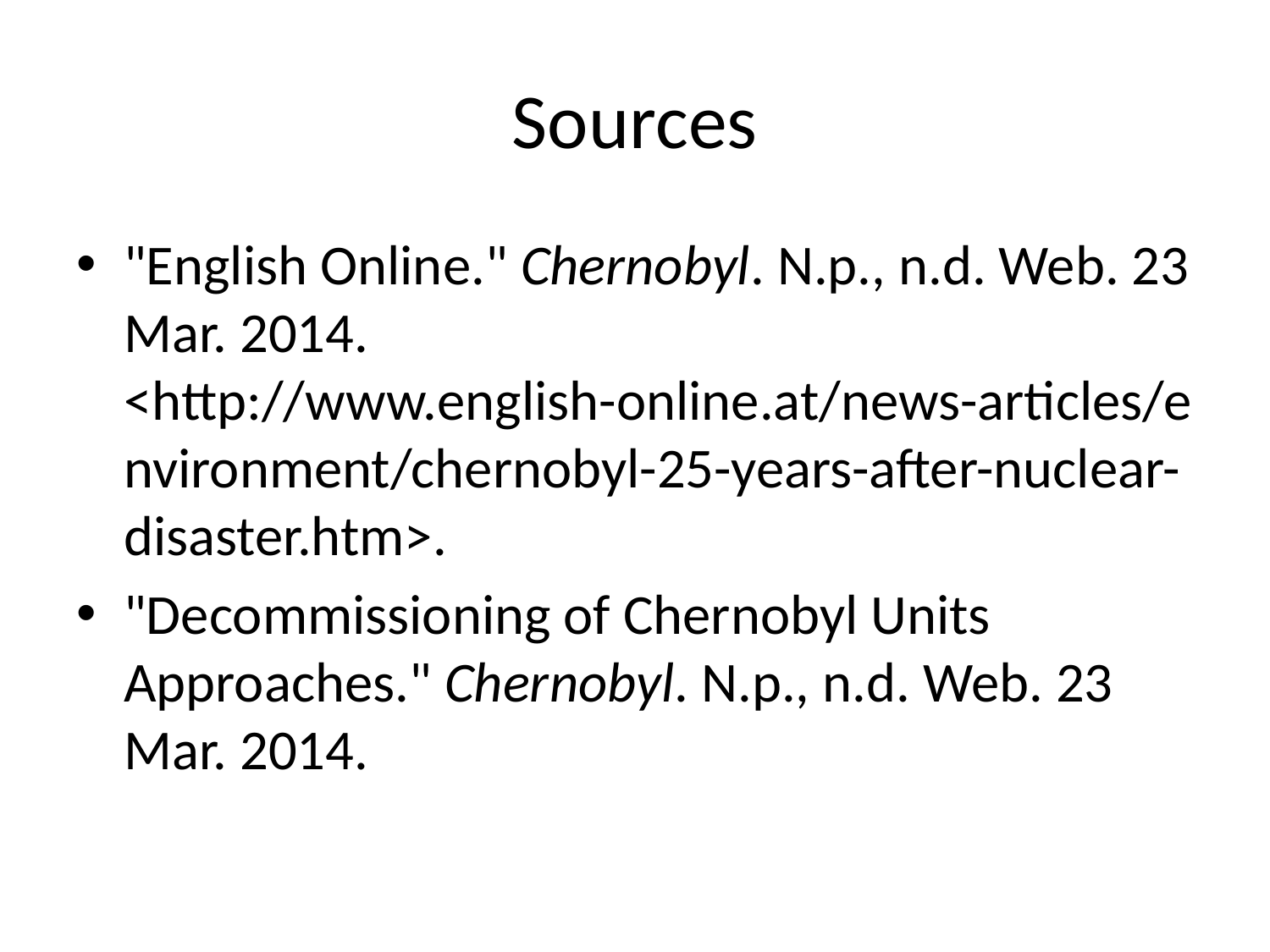

# Sources
"English Online." Chernobyl. N.p., n.d. Web. 23 Mar. 2014. <http://www.english-online.at/news-articles/environment/chernobyl-25-years-after-nuclear-disaster.htm>.
"Decommissioning of Chernobyl Units Approaches." Chernobyl. N.p., n.d. Web. 23 Mar. 2014.